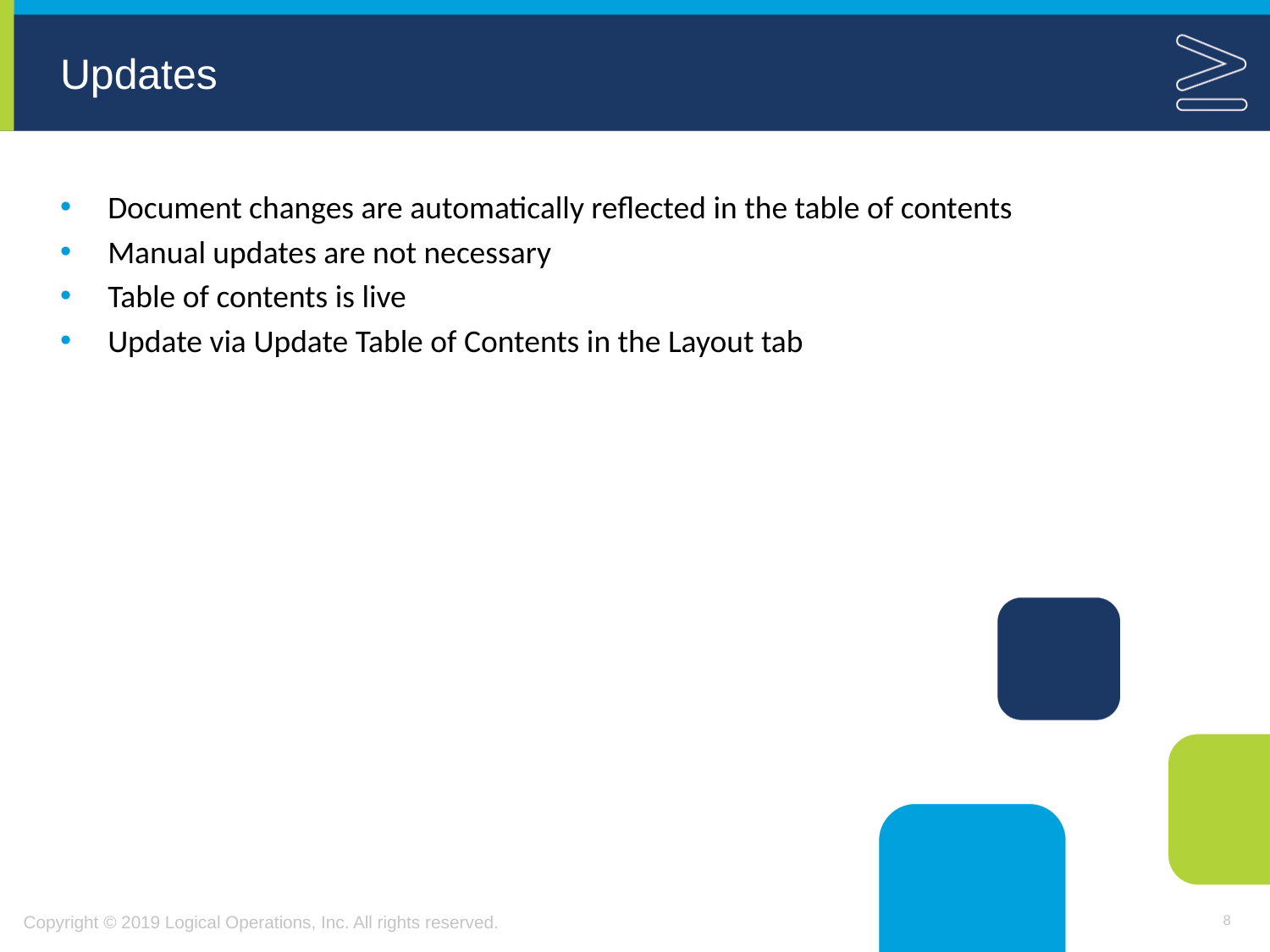

# Updates
Document changes are automatically reflected in the table of contents
Manual updates are not necessary
Table of contents is live
Update via Update Table of Contents in the Layout tab
8